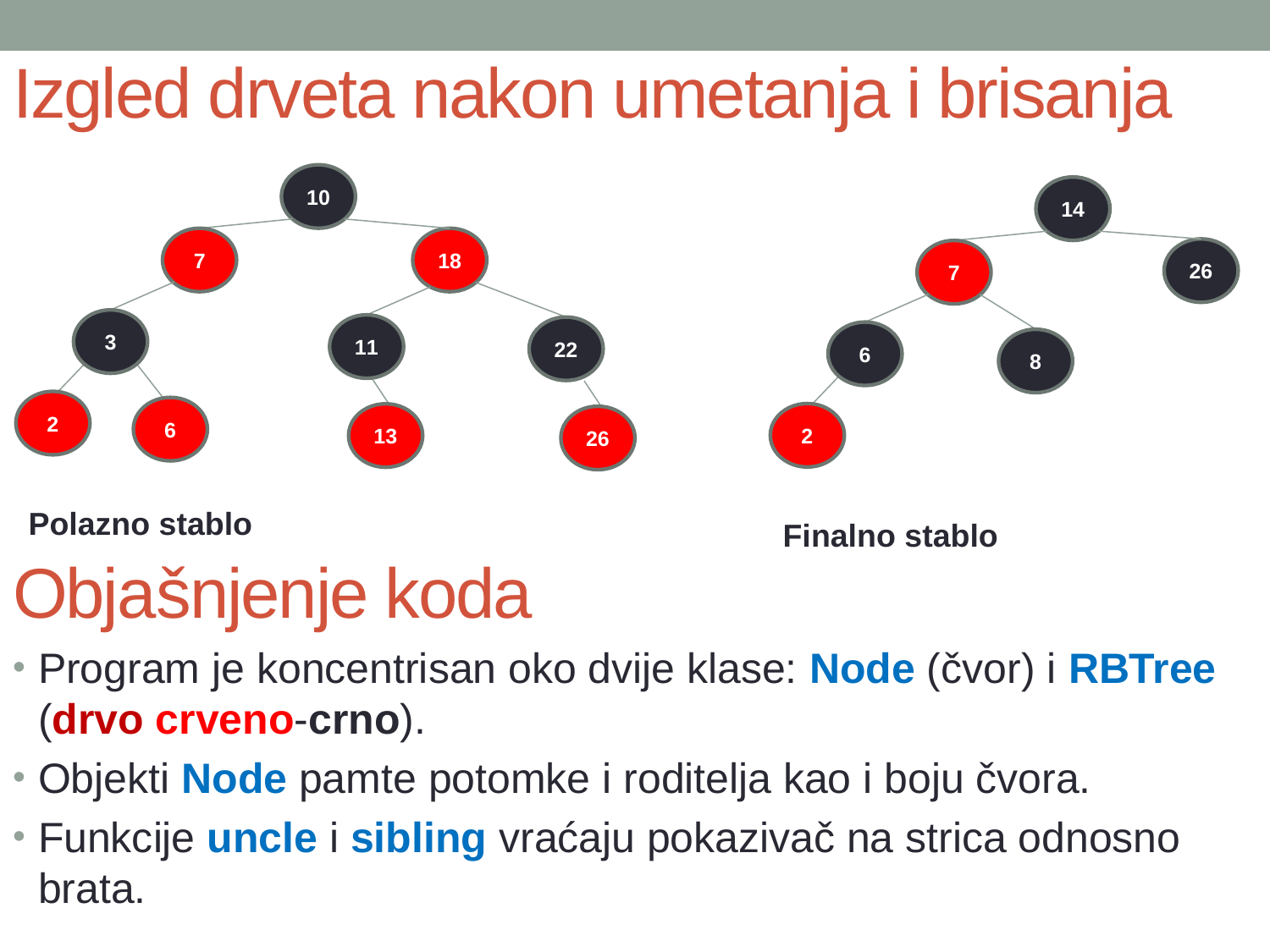

# Izgled drveta nakon umetanja i brisanja
10
14
7
18
26
7
3
11
22
6
8
2
6
2
13
26
Polazno stablo
Finalno stablo
Objašnjenje koda
Program je koncentrisan oko dvije klase: Node (čvor) i RBTree (drvo crveno-crno).
Objekti Node pamte potomke i roditelja kao i boju čvora.
Funkcije uncle i sibling vraćaju pokazivač na strica odnosno brata.